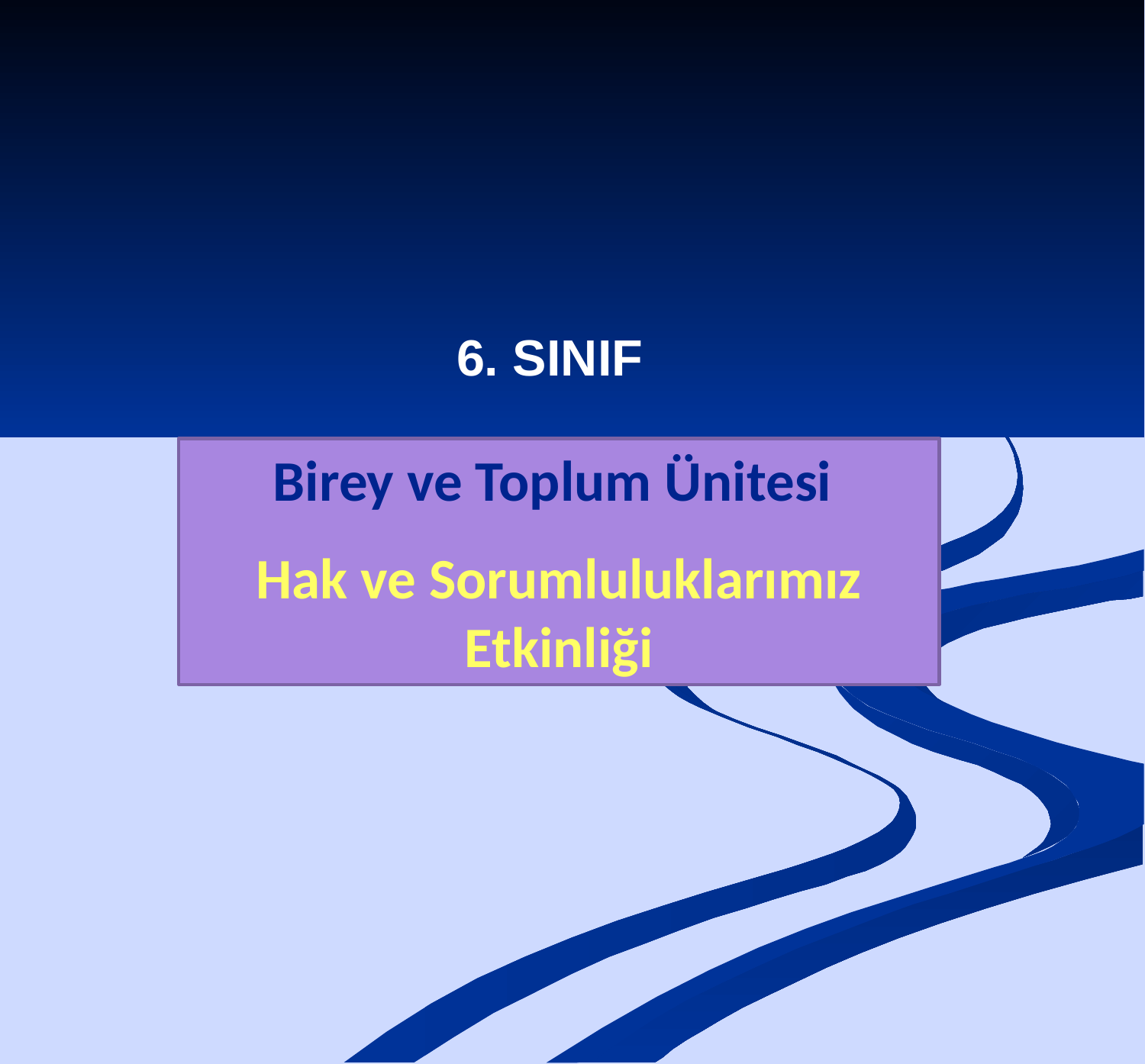

6. SINIF
Birey ve Toplum Ünitesi
Hak ve Sorumluluklarımız Etkinliği